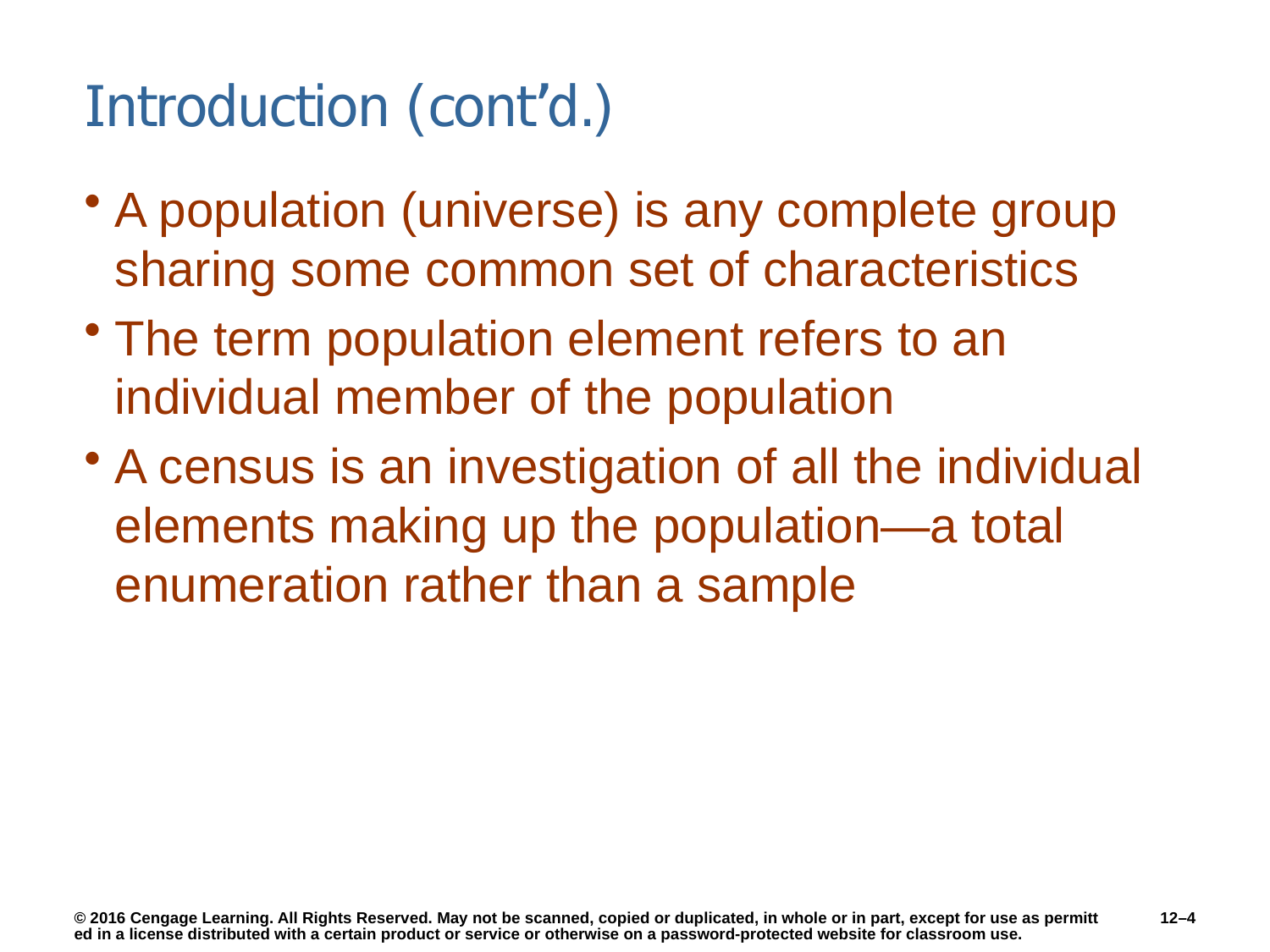

# Introduction (cont’d.)
A population (universe) is any complete group sharing some common set of characteristics
The term population element refers to an individual member of the population
A census is an investigation of all the individual elements making up the population—a total enumeration rather than a sample
12–4
© 2016 Cengage Learning. All Rights Reserved. May not be scanned, copied or duplicated, in whole or in part, except for use as permitted in a license distributed with a certain product or service or otherwise on a password-protected website for classroom use.